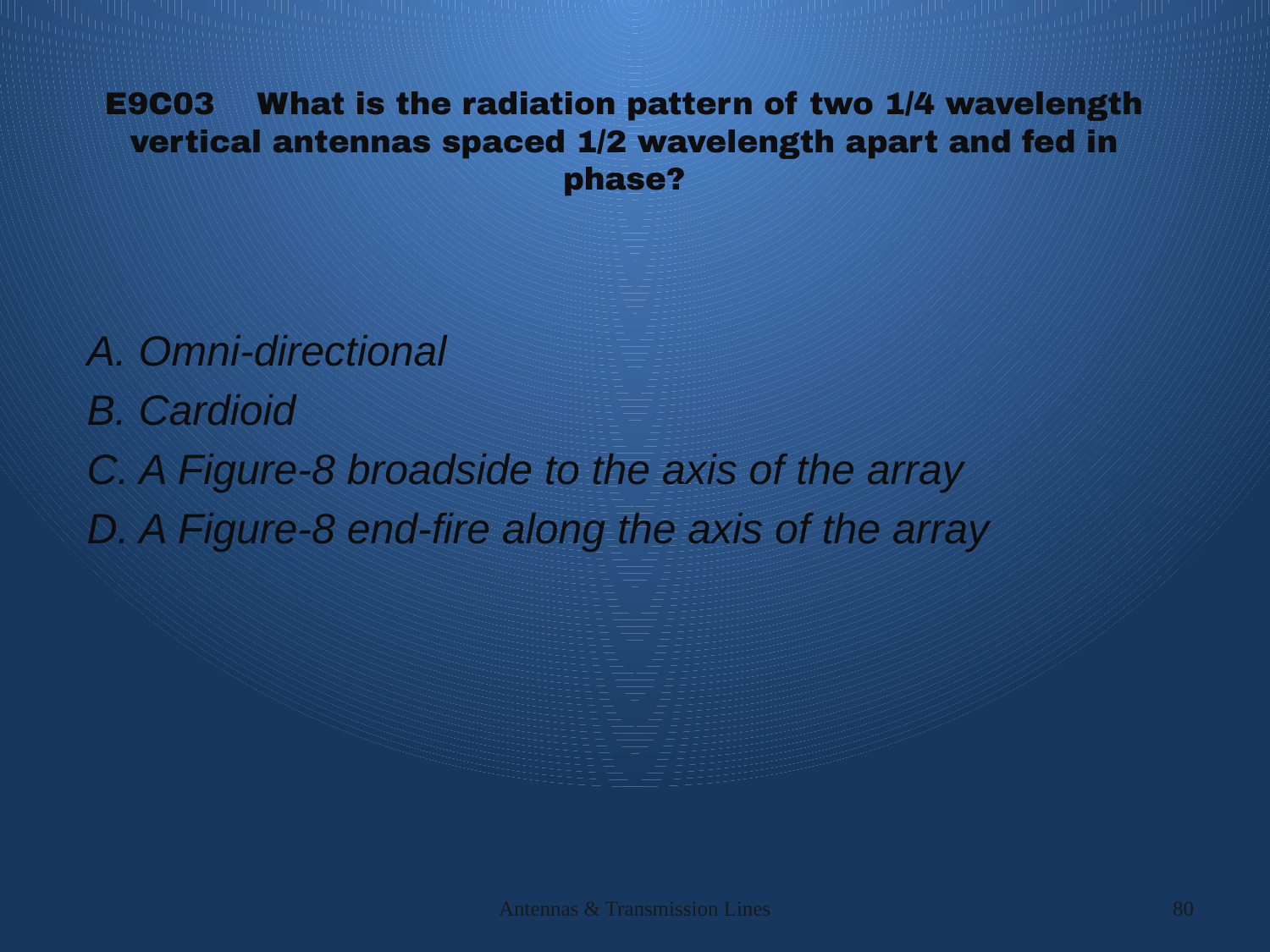

# E9C03    What is the radiation pattern of two 1/4 wavelength vertical antennas spaced 1/2 wavelength apart and fed in phase?
A. Omni-directional
B. Cardioid
C. A Figure-8 broadside to the axis of the array
D. A Figure-8 end-fire along the axis of the array
Antennas & Transmission Lines
80